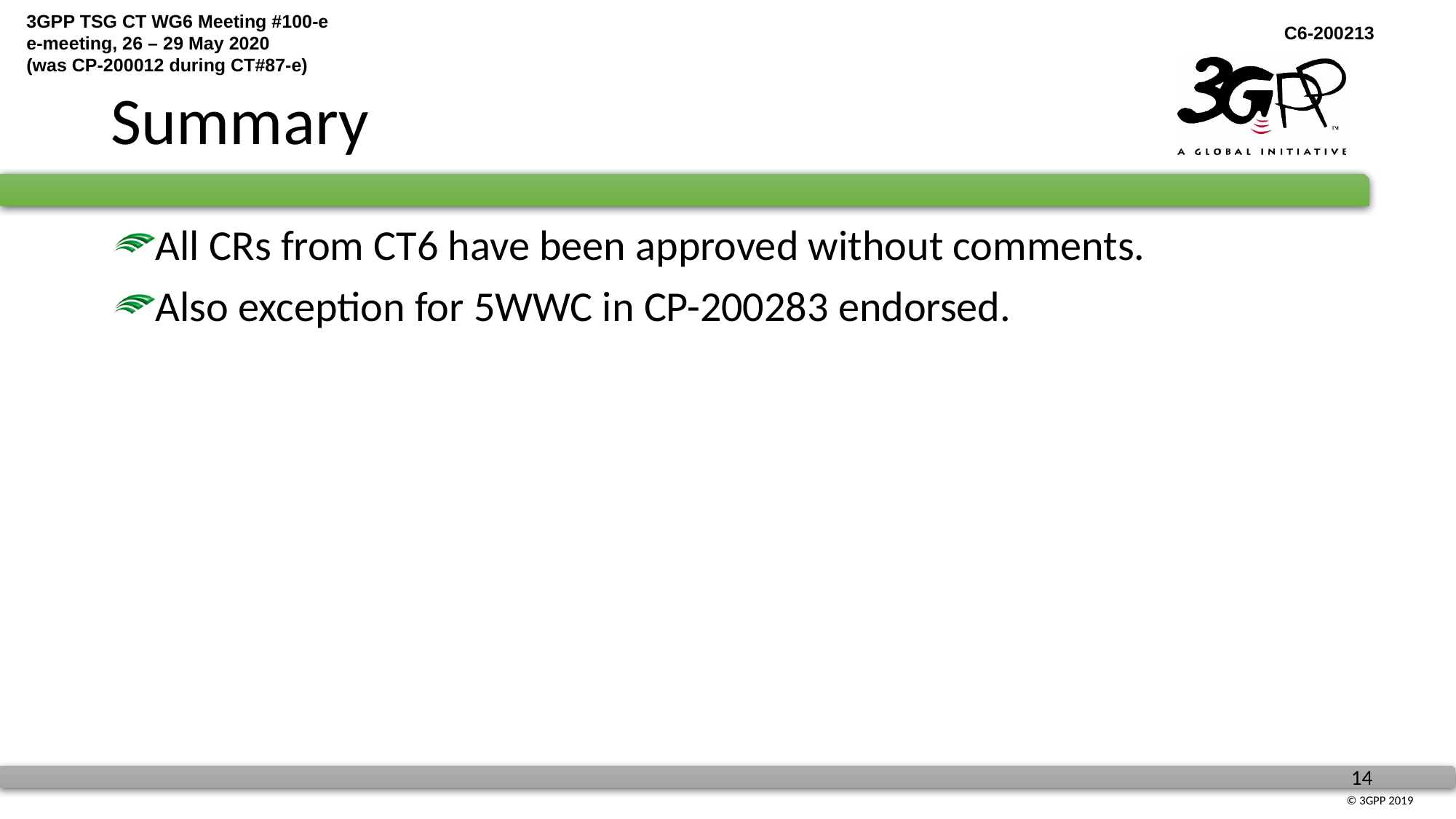

# Summary
All CRs from CT6 have been approved without comments.
Also exception for 5WWC in CP-200283 endorsed.